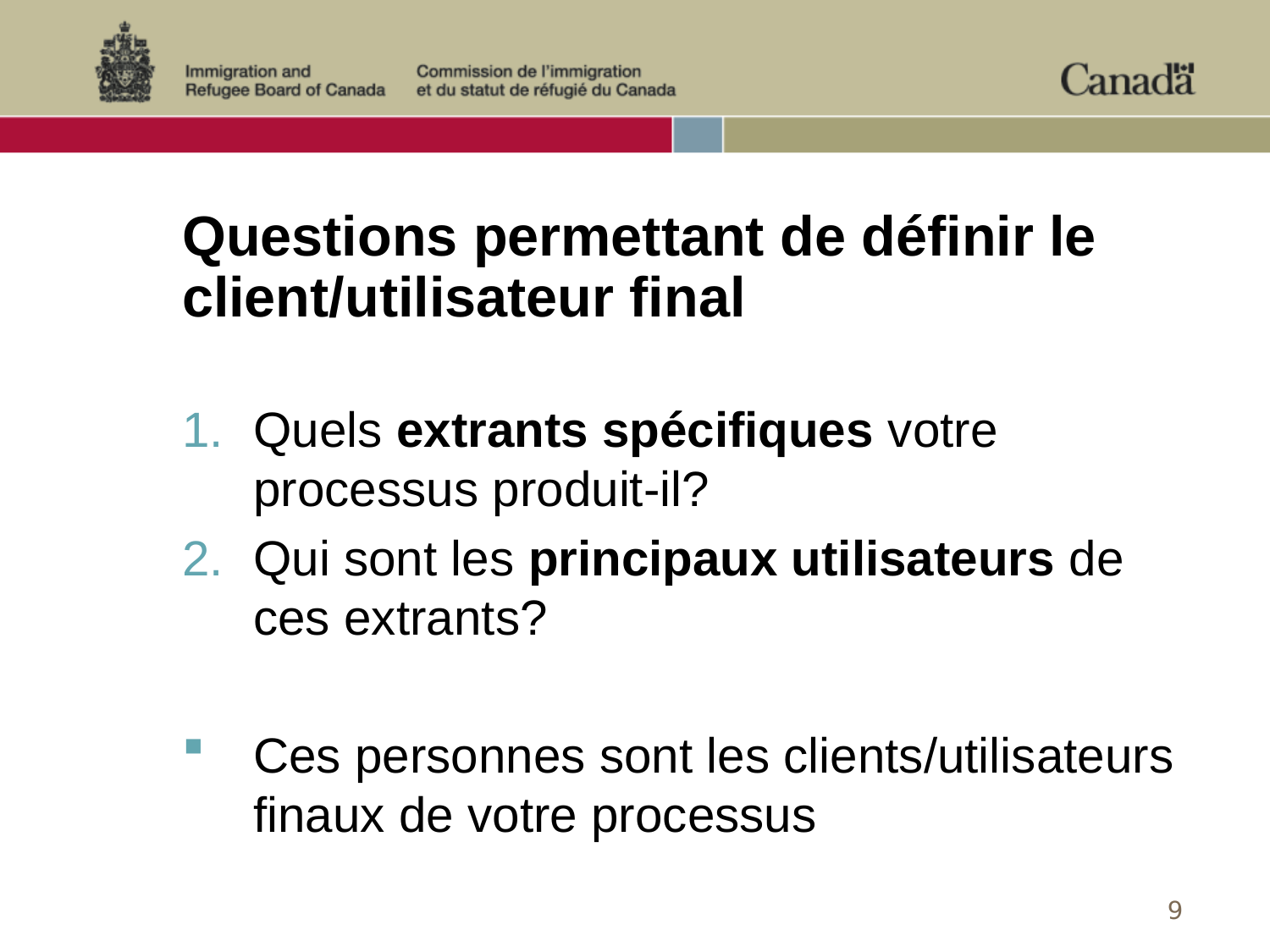

# Questions permettant de définir le client/utilisateur final
Quels extrants spécifiques votre processus produit-il?
Qui sont les principaux utilisateurs de ces extrants?

Ces personnes sont les clients/utilisateurs finaux de votre processus

9